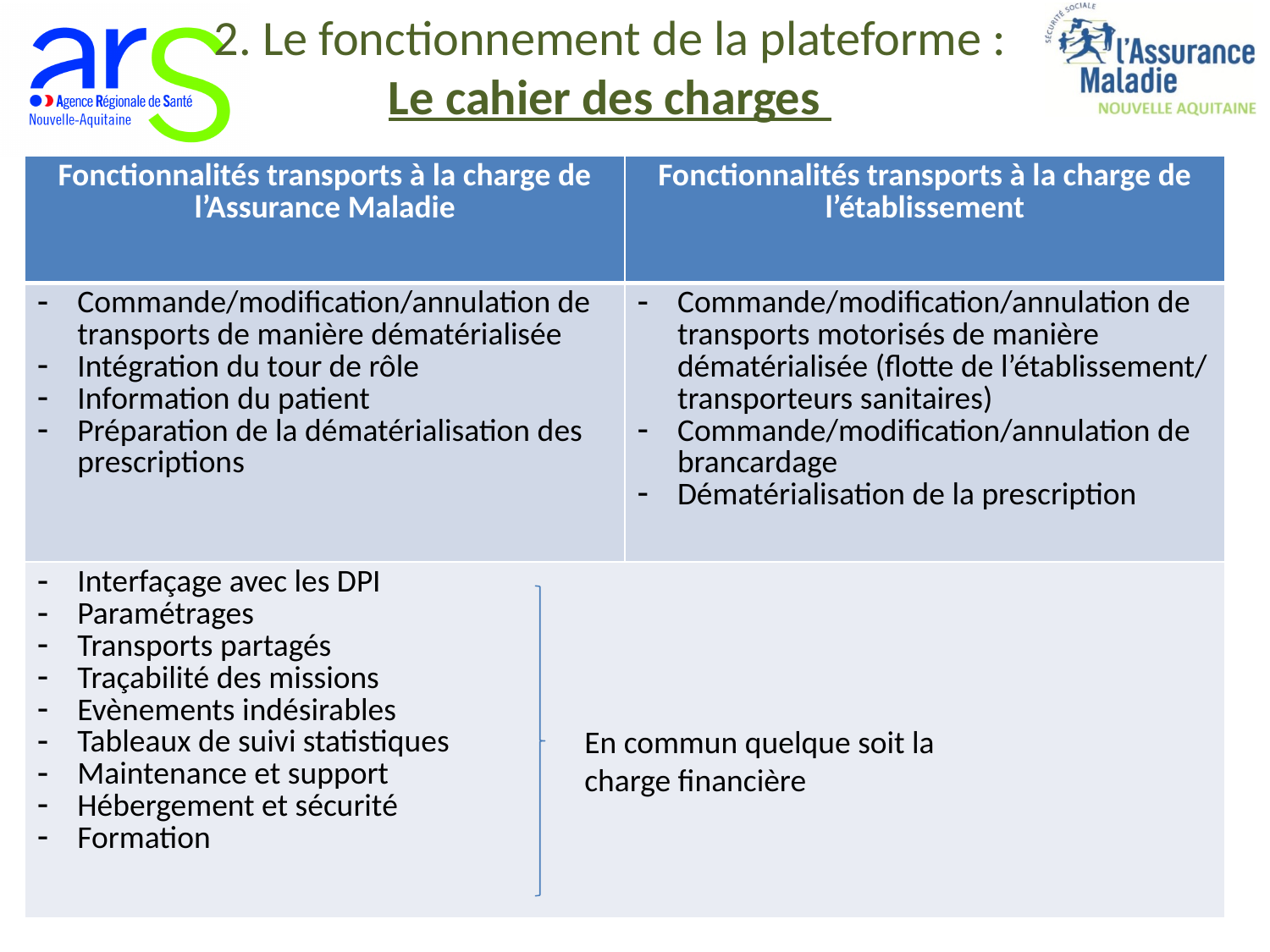

2. Le fonctionnement de la plateforme :
Le cahier des charges

| Fonctionnalités transports à la charge de l’Assurance Maladie | Fonctionnalités transports à la charge de l’établissement |
| --- | --- |
| Commande/modification/annulation de transports de manière dématérialisée Intégration du tour de rôle Information du patient Préparation de la dématérialisation des prescriptions | Commande/modification/annulation de transports motorisés de manière dématérialisée (flotte de l’établissement/ transporteurs sanitaires) Commande/modification/annulation de brancardage Dématérialisation de la prescription |
| Interfaçage avec les DPI Paramétrages Transports partagés Traçabilité des missions Evènements indésirables Tableaux de suivi statistiques Maintenance et support Hébergement et sécurité Formation |  |

En commun quelque soit la charge financière
9